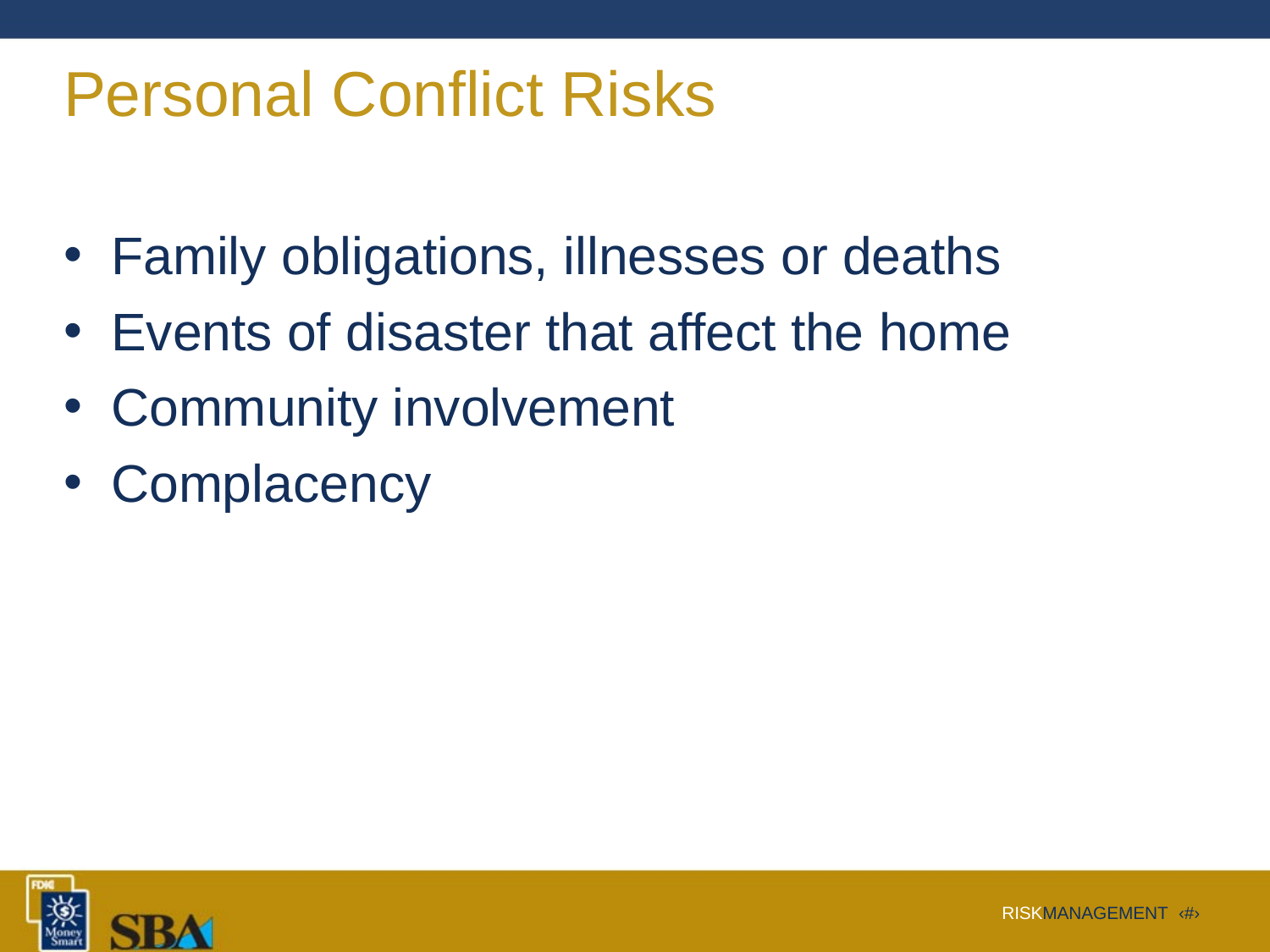

# Personal Conflict Risks
Family obligations, illnesses or deaths
Events of disaster that affect the home
Community involvement
Complacency